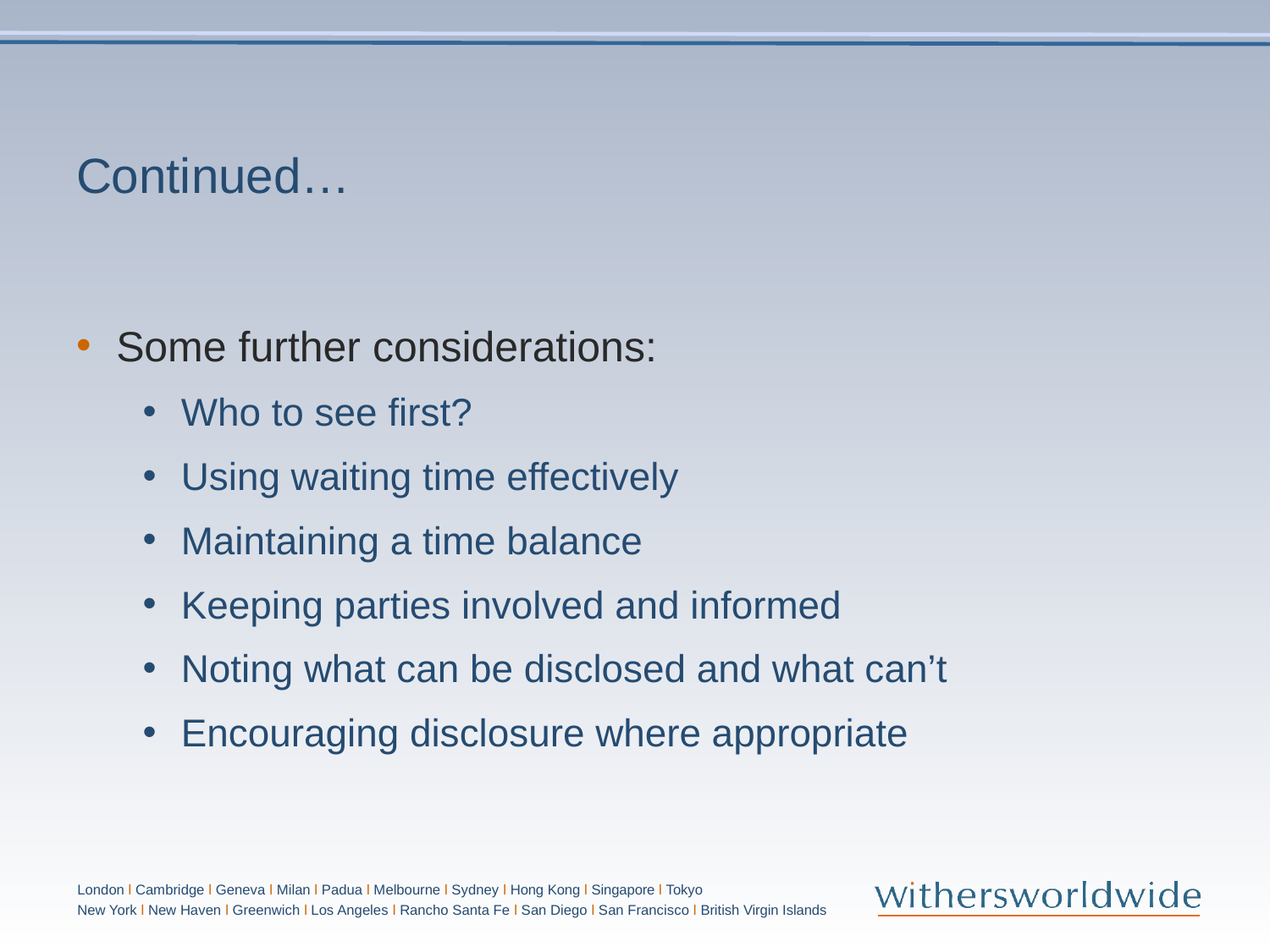

# Continued…
Some further considerations:
Who to see first?
Using waiting time effectively
Maintaining a time balance
Keeping parties involved and informed
Noting what can be disclosed and what can’t
Encouraging disclosure where appropriate